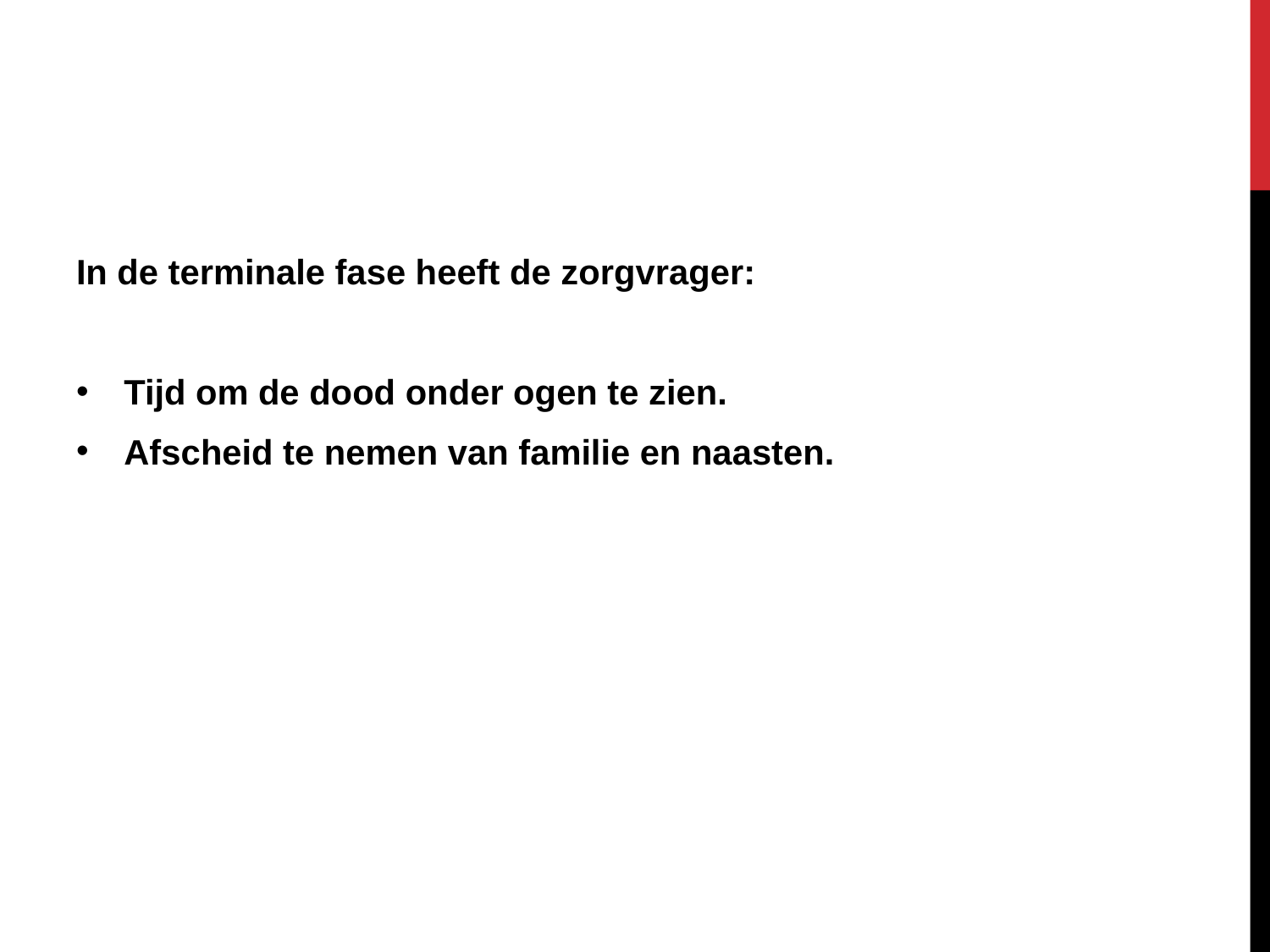

#
In de terminale fase heeft de zorgvrager:

Tijd om de dood onder ogen te zien.
Afscheid te nemen van familie en naasten.